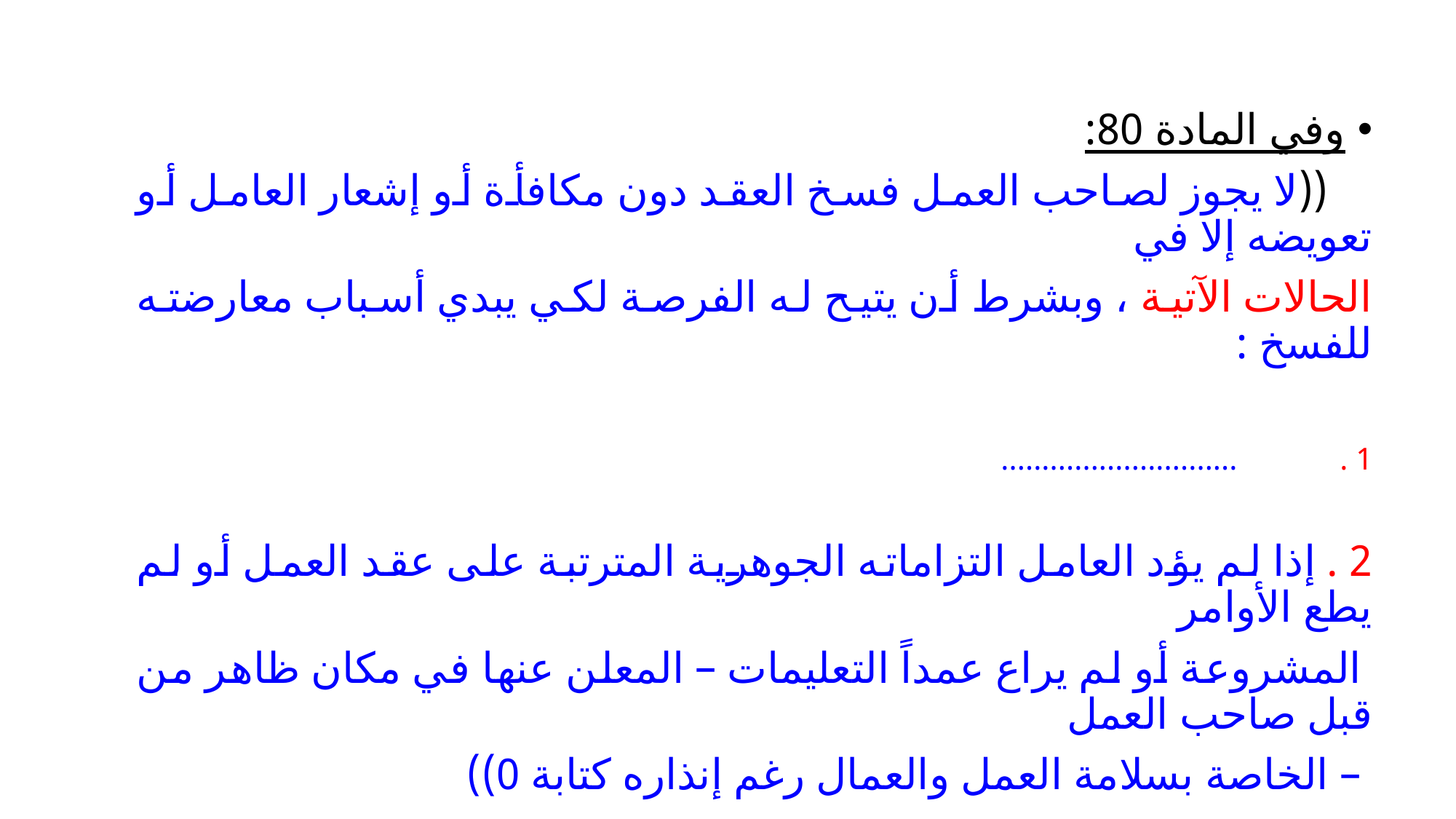

وفي المادة 80:
    ((لا يجوز لصاحب العمل فسخ العقد دون مكافأة أو إشعار العامل أو تعويضه إلا في
الحالات الآتية ، وبشرط أن يتيح له الفرصة لكي يبدي أسباب معارضته للفسخ :

1 .             .............................

2 . إذا لم يؤد العامل التزاماته الجوهرية المترتبة على عقد العمل أو لم يطع الأوامر
 المشروعة أو لم يراع عمداً التعليمات – المعلن عنها في مكان ظاهر من قبل صاحب العمل
 – الخاصة بسلامة العمل والعمال رغم إنذاره كتابة 0))